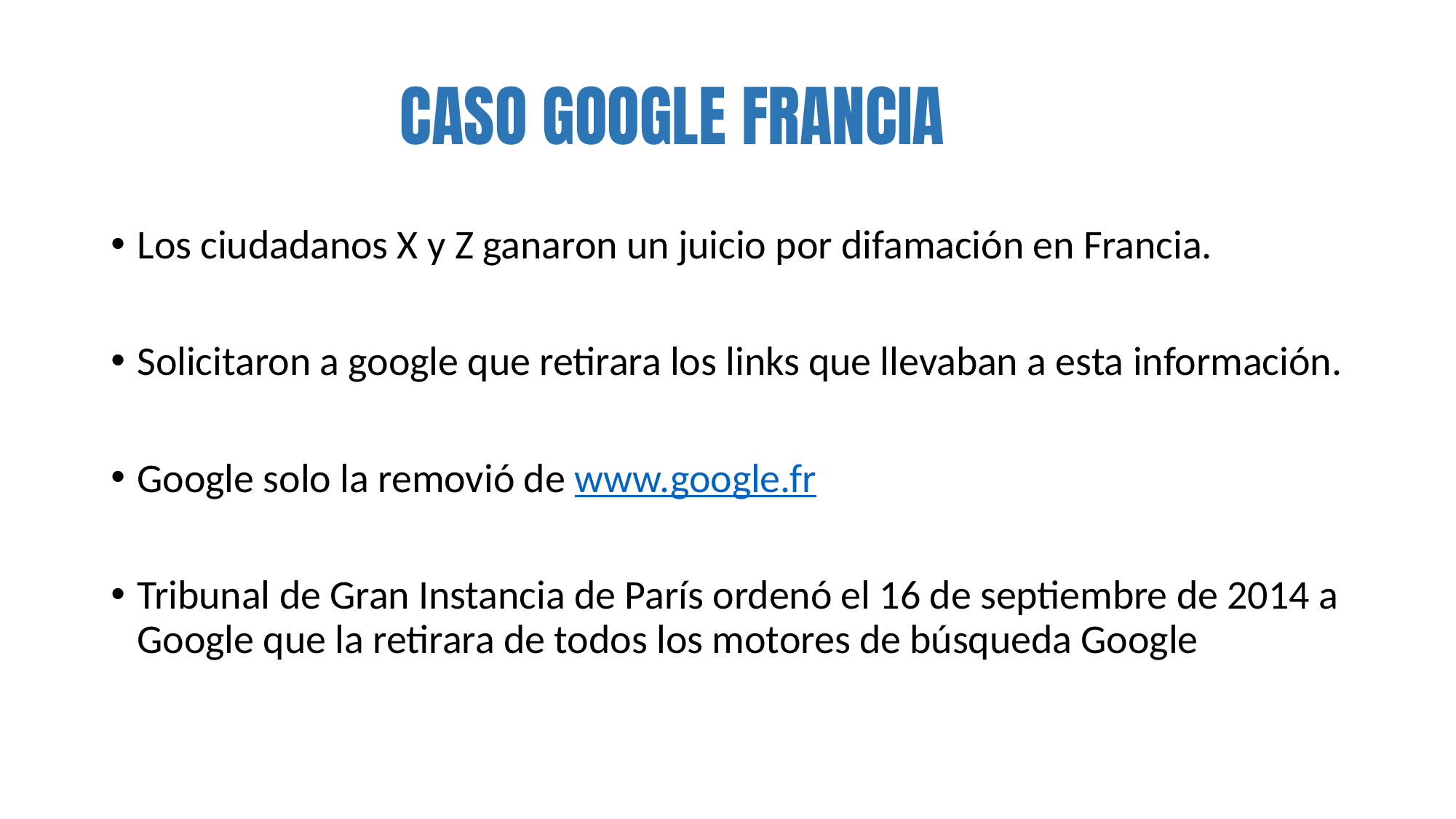

# CASO GOOGLE FRANCIA
Los ciudadanos X y Z ganaron un juicio por difamación en Francia.

Solicitaron a google que retirara los links que llevaban a esta información.

Google solo la removió de www.google.fr

Tribunal de Gran Instancia de París ordenó el 16 de septiembre de 2014 a Google que la retirara de todos los motores de búsqueda Google